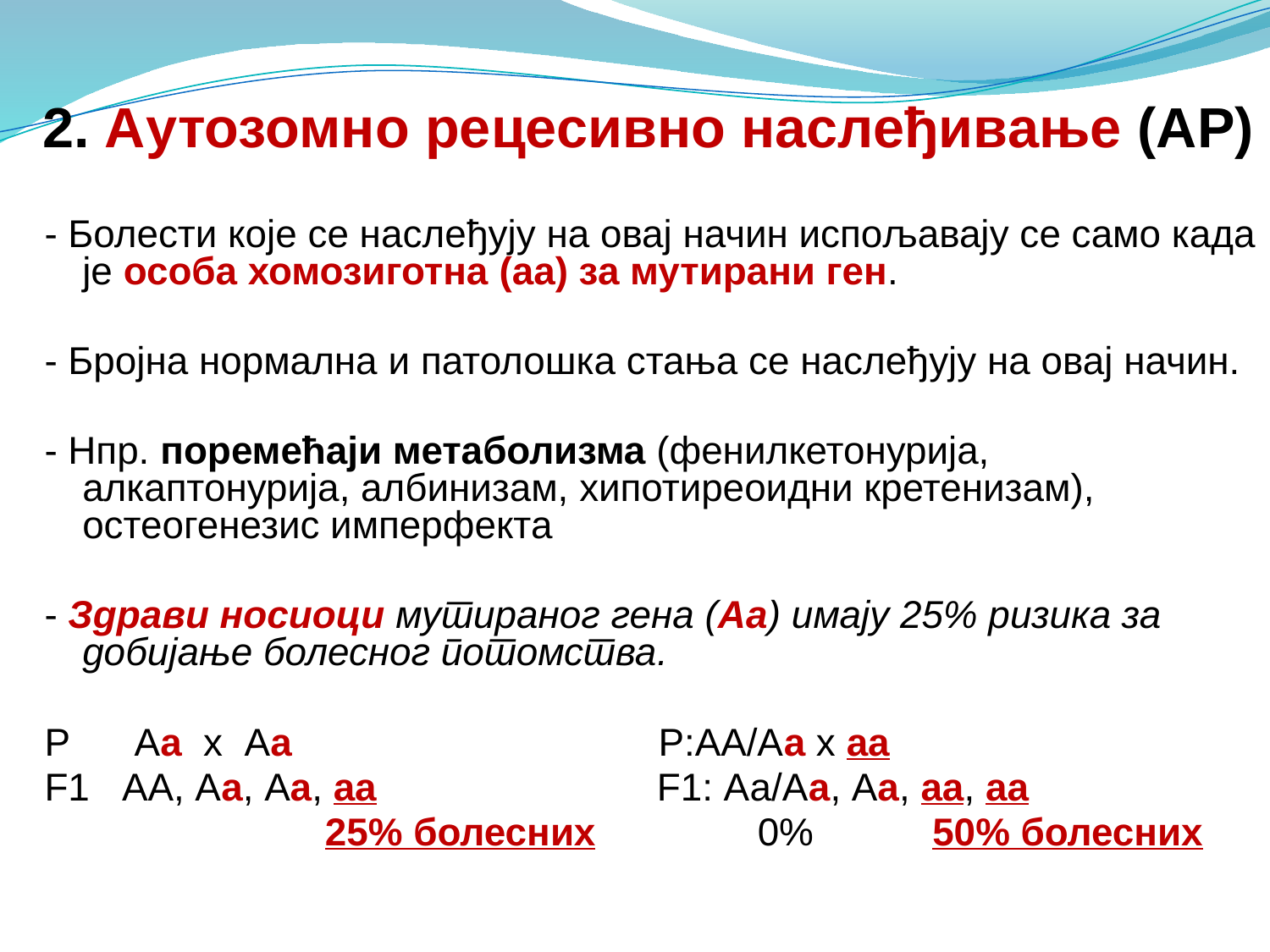

# 2. Аутозомно рецесивно наслеђивање (АР)
- Болести које се наслеђују на овај начин испољавају се само када је особа хомозиготна (аа) за мутирани ген.

- Бројна нормална и патолошка стања се наслеђују на овај начин.

- Нпр. поремећаји метаболизма (фенилкетонурија, алкаптонурија, албинизам, хипотиреоидни кретенизам), остеогенезис имперфекта

- Здрави носиоци мутираног гена (Аа) имају 25% ризика за добијање болесног потомства.

P      Аа  x  Аа                                  P:АА/Аа x аа
F1   АА, Аа, Аа, аа                          F1: Аа/Аа, Аа, аа, аа
                          25% болесних               0%           50% болесних